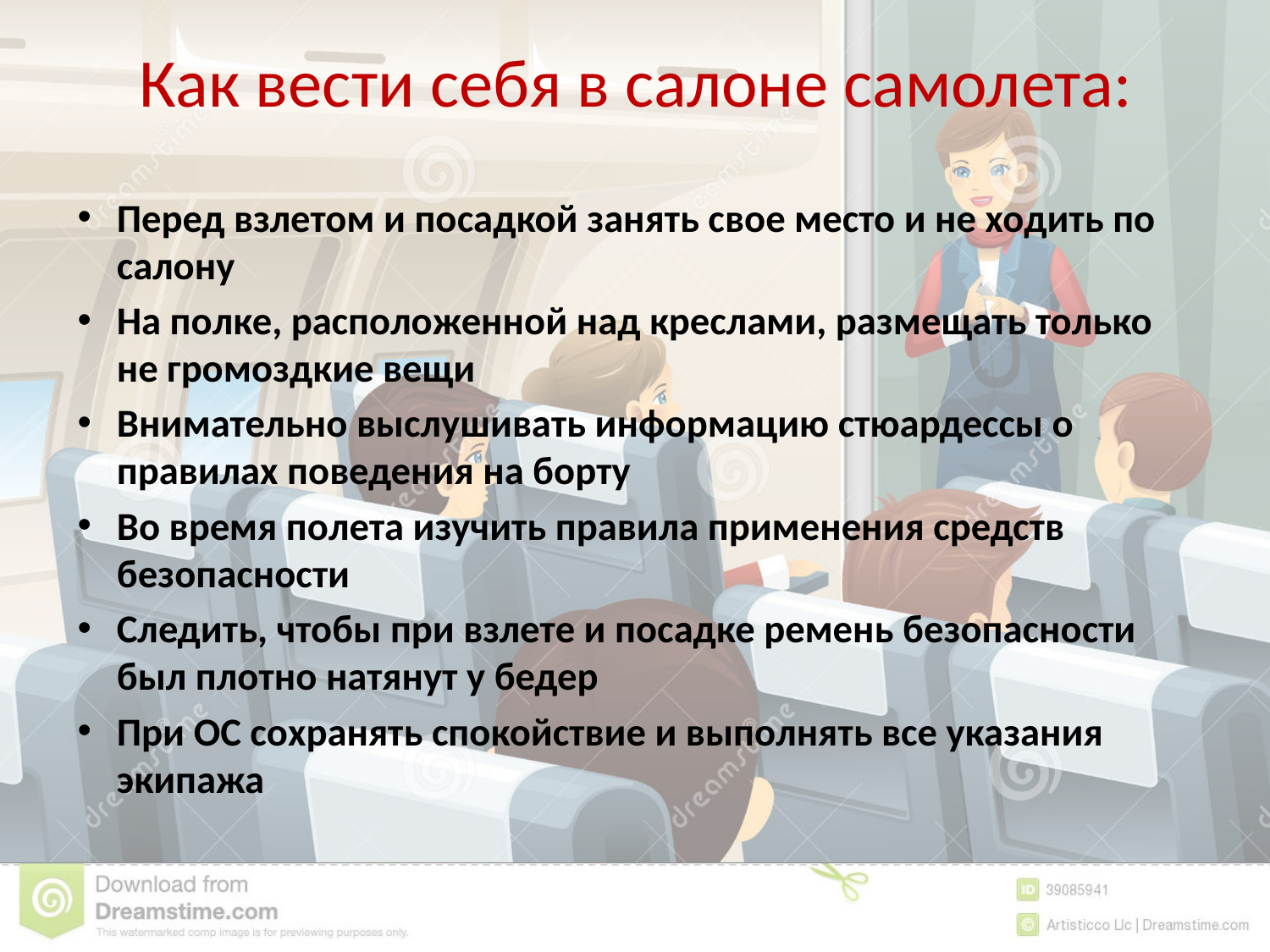

# Как вести себя в салоне самолета:
Перед взлетом и посадкой занять свое место и не ходить по салону
На полке, расположенной над креслами, размещать только не громоздкие вещи
Внимательно выслушивать информацию стюардессы о правилах поведения на борту
Во время полета изучить правила применения средств безопасности
Следить, чтобы при взлете и посадке ремень безопасности был плотно натянут у бедер
При ОС сохранять спокойствие и выполнять все указания экипажа